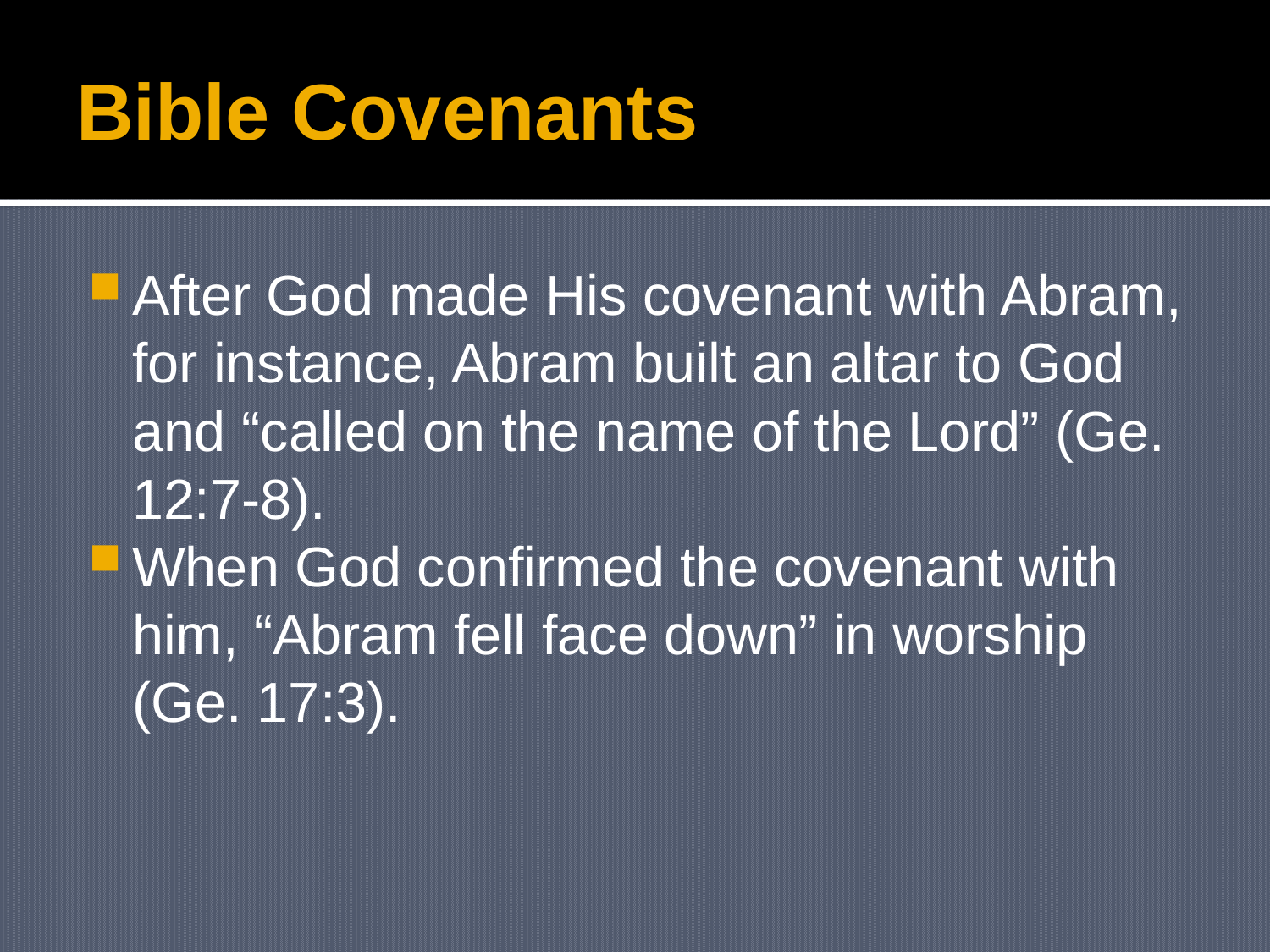

# Bible Covenants
After God made His covenant with Abram, for instance, Abram built an altar to God and “called on the name of the Lord” (Ge. 12:7-8).
When God confirmed the covenant with him, “Abram fell face down” in worship (Ge. 17:3).